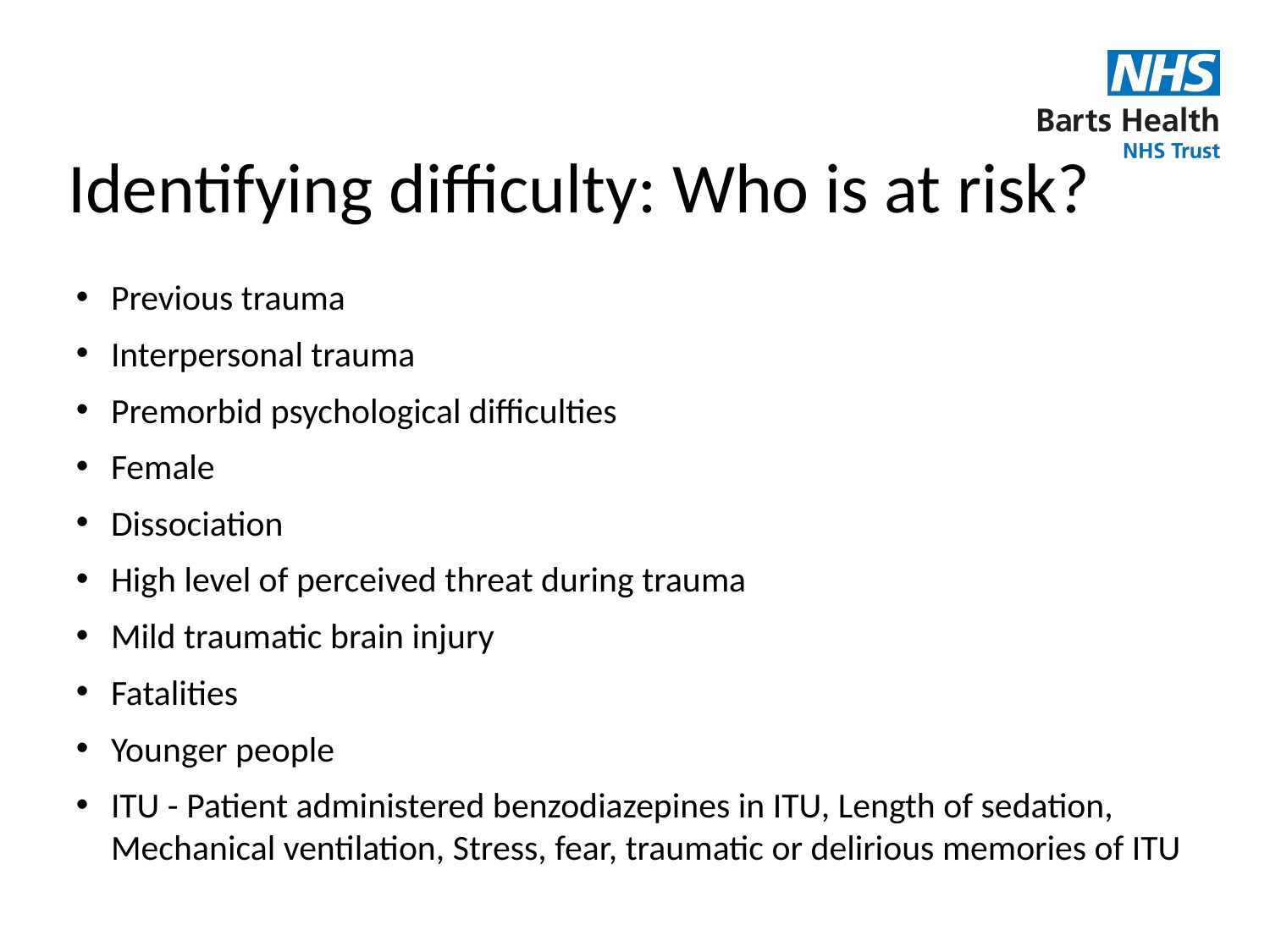

# Identifying difficulty: Who is at risk?
Previous trauma
Interpersonal trauma
Premorbid psychological difficulties
Female
Dissociation
High level of perceived threat during trauma
Mild traumatic brain injury
Fatalities
Younger people
ITU - Patient administered benzodiazepines in ITU, Length of sedation, Mechanical ventilation, Stress, fear, traumatic or delirious memories of ITU